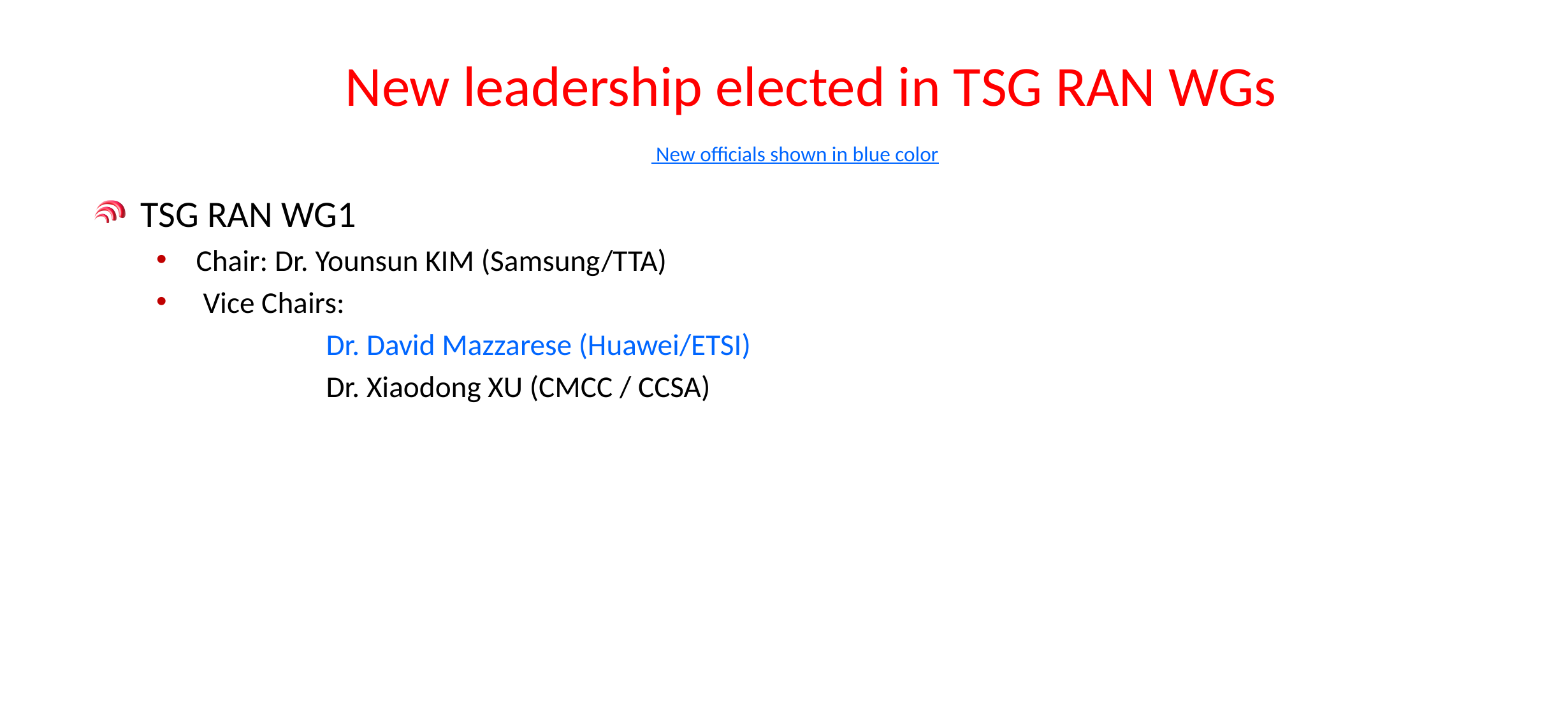

# New leadership elected in TSG RAN WGs
 New officials shown in blue color
TSG RAN WG1
Chair: Dr. Younsun KIM (Samsung/TTA)
 Vice Chairs:
	            Dr. David Mazzarese (Huawei/ETSI)
	            Dr. Xiaodong XU (CMCC / CCSA)